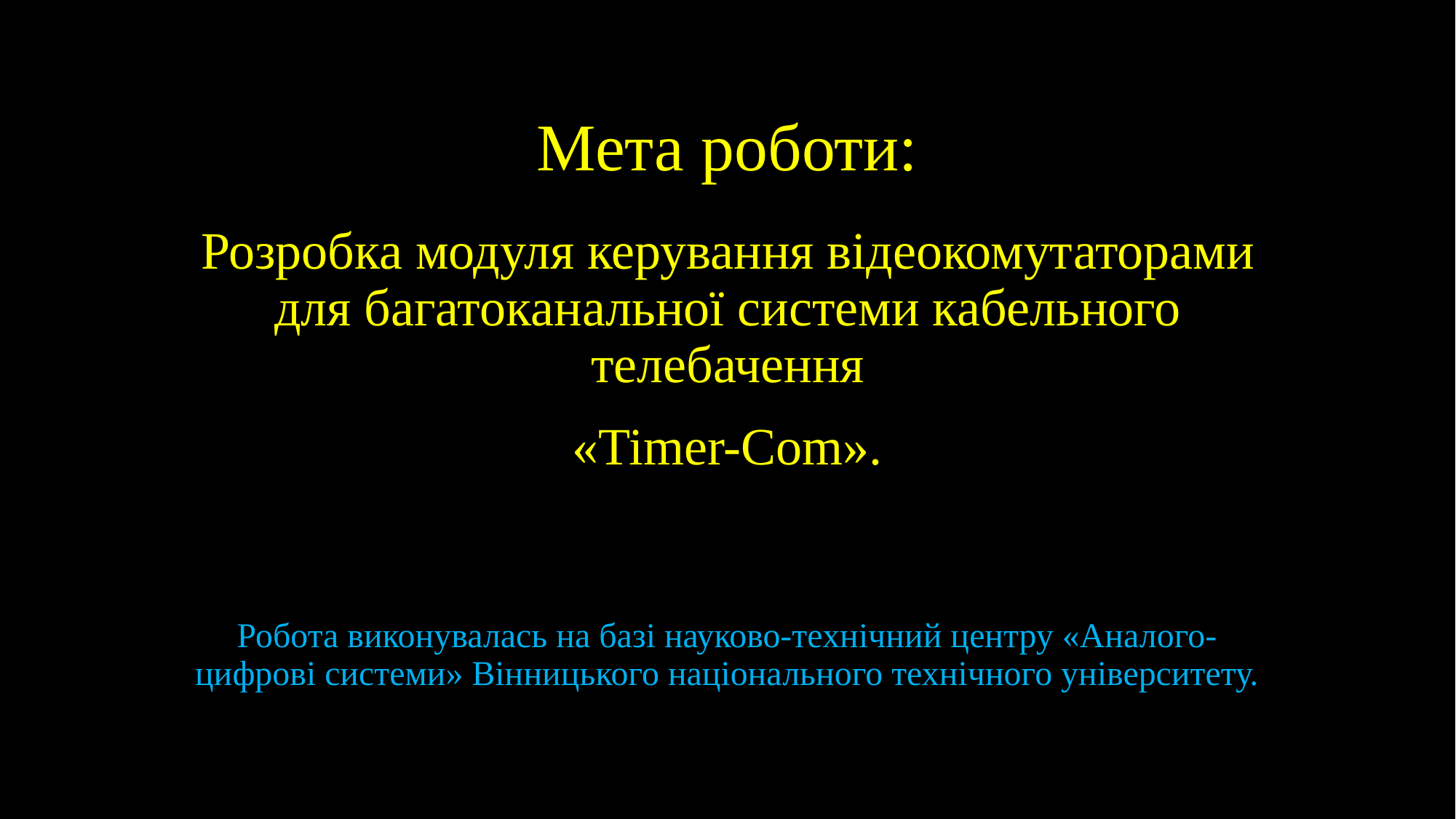

# Мета роботи:
Розробка модуля керування відеокомутаторами для багатоканальної системи кабельного телебачення
«Timer-Com».

Робота виконувалась на базі науково-технічний центру «Аналого-цифрові системи» Вінницького національного технічного університету.